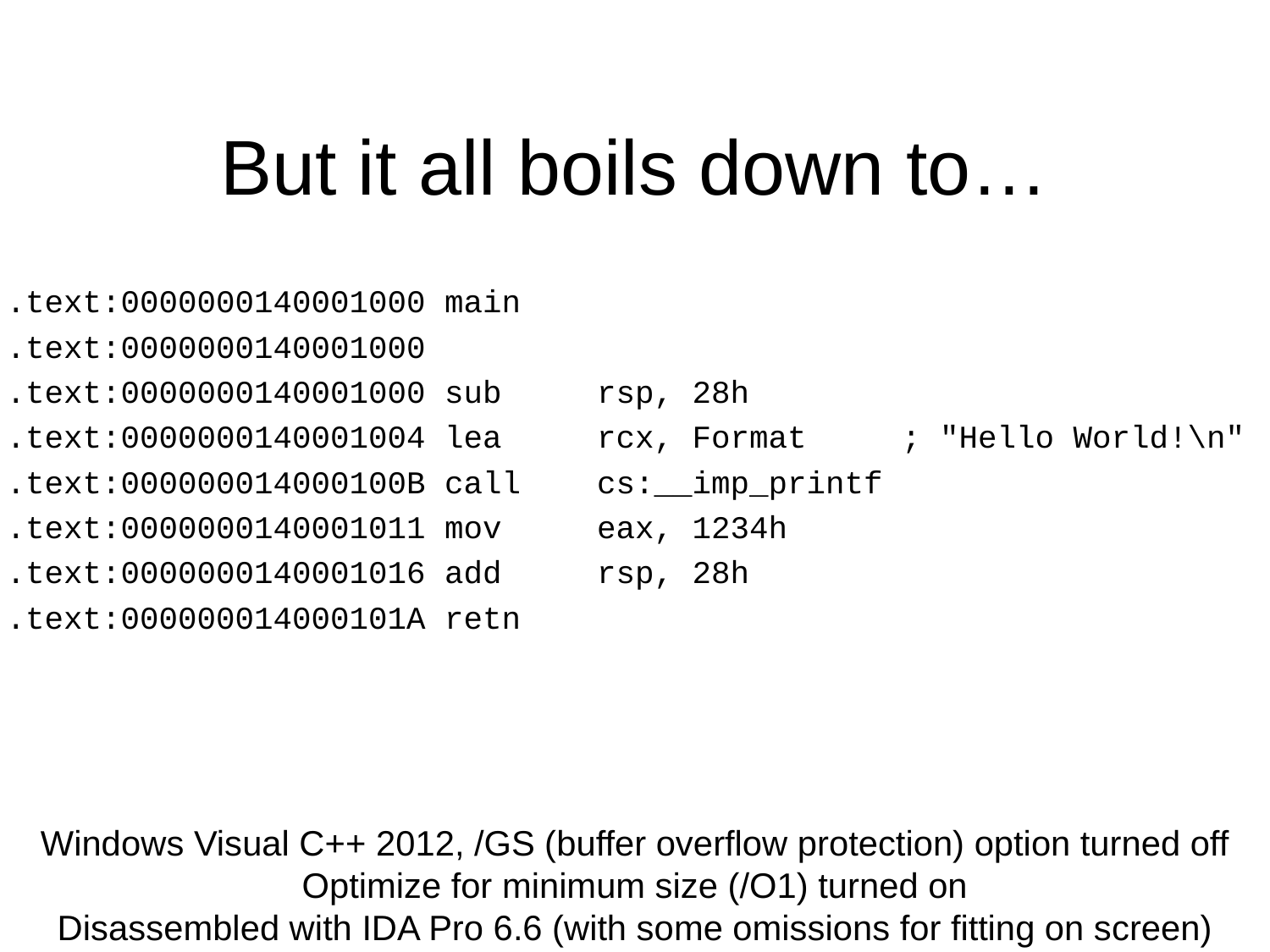

But it all boils down to…
.text:0000000140001000 main
.text:0000000140001000
.text:0000000140001000 sub     rsp, 28h
.text:0000000140001004 lea     rcx, Format     ; "Hello World!\n"
.text:000000014000100B call    cs:__imp_printf
.text:0000000140001011 mov     eax, 1234h
.text:0000000140001016 add     rsp, 28h
.text:000000014000101A retn
Windows Visual C++ 2012, /GS (buffer overflow protection) option turned off
Optimize for minimum size (/O1) turned on
Disassembled with IDA Pro 6.6 (with some omissions for fitting on screen)